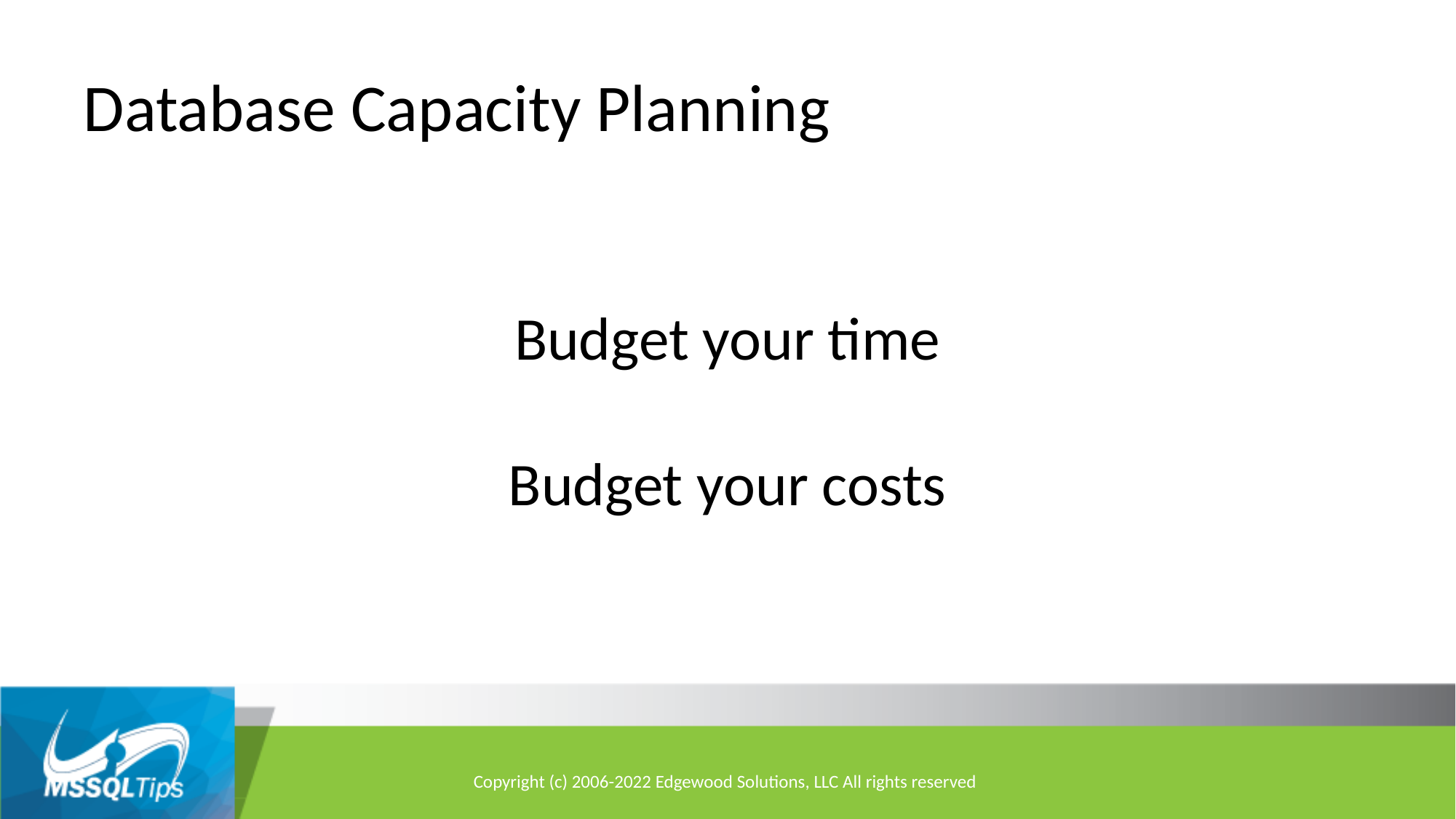

# Database Capacity Planning
Budget your time

Budget your costs